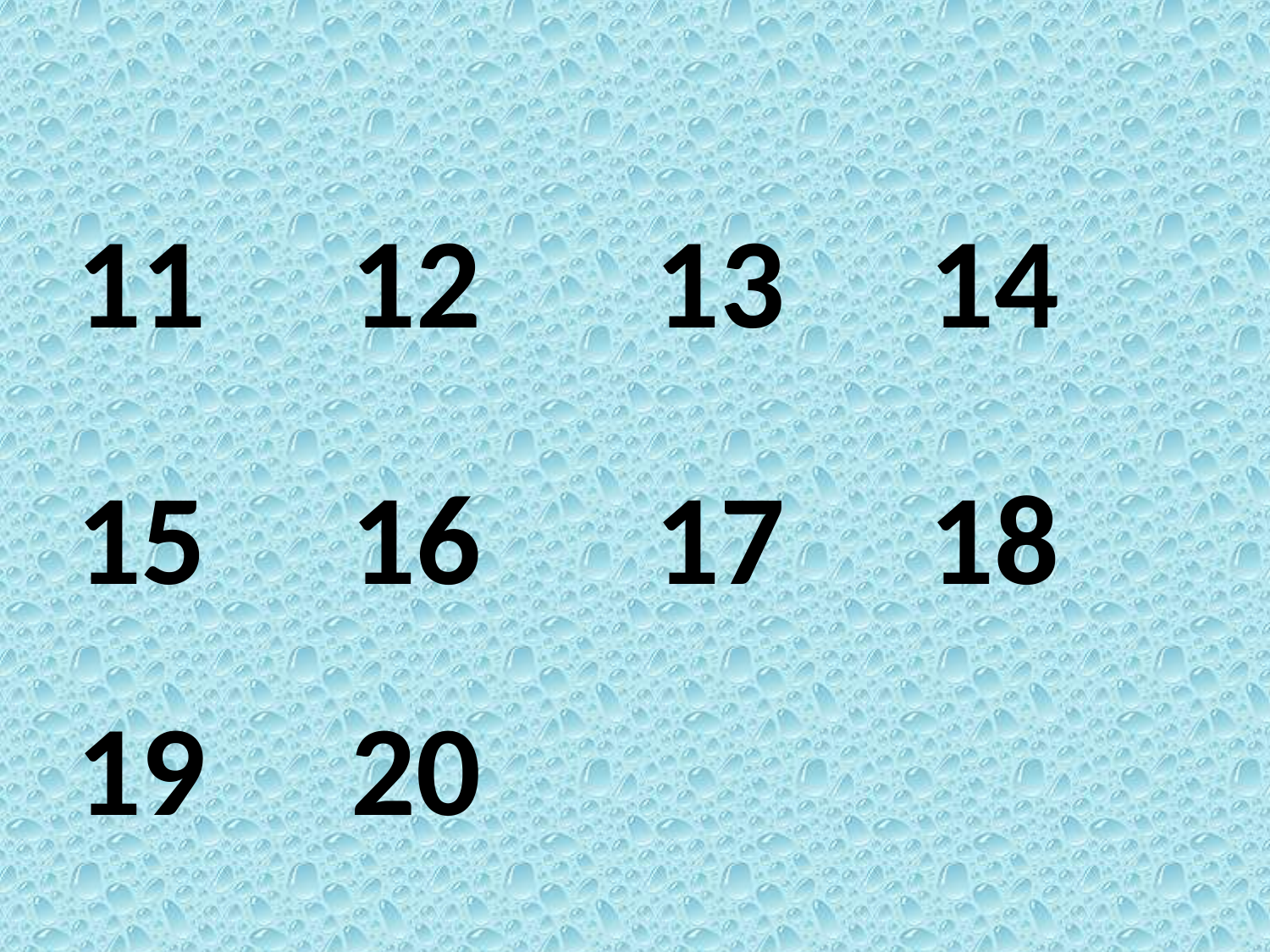

11     12      13     14
15     16      17     18   19     20